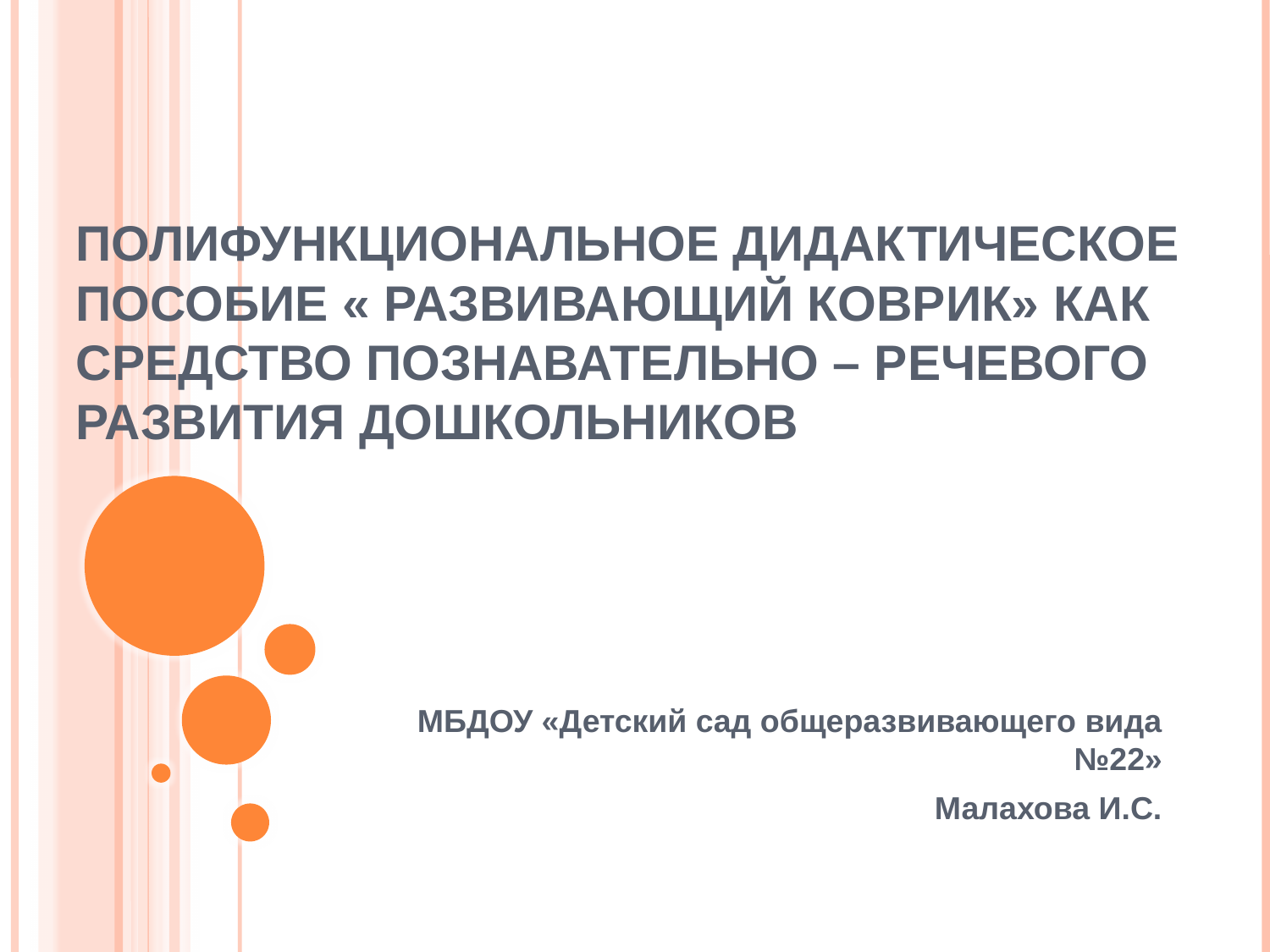

# Полифункциональное дидактическое пособие « Развивающий коврик» как средство познавательно – речевого развития дошкольников
МБДОУ «Детский сад общеразвивающего вида №22»
Малахова И.С.